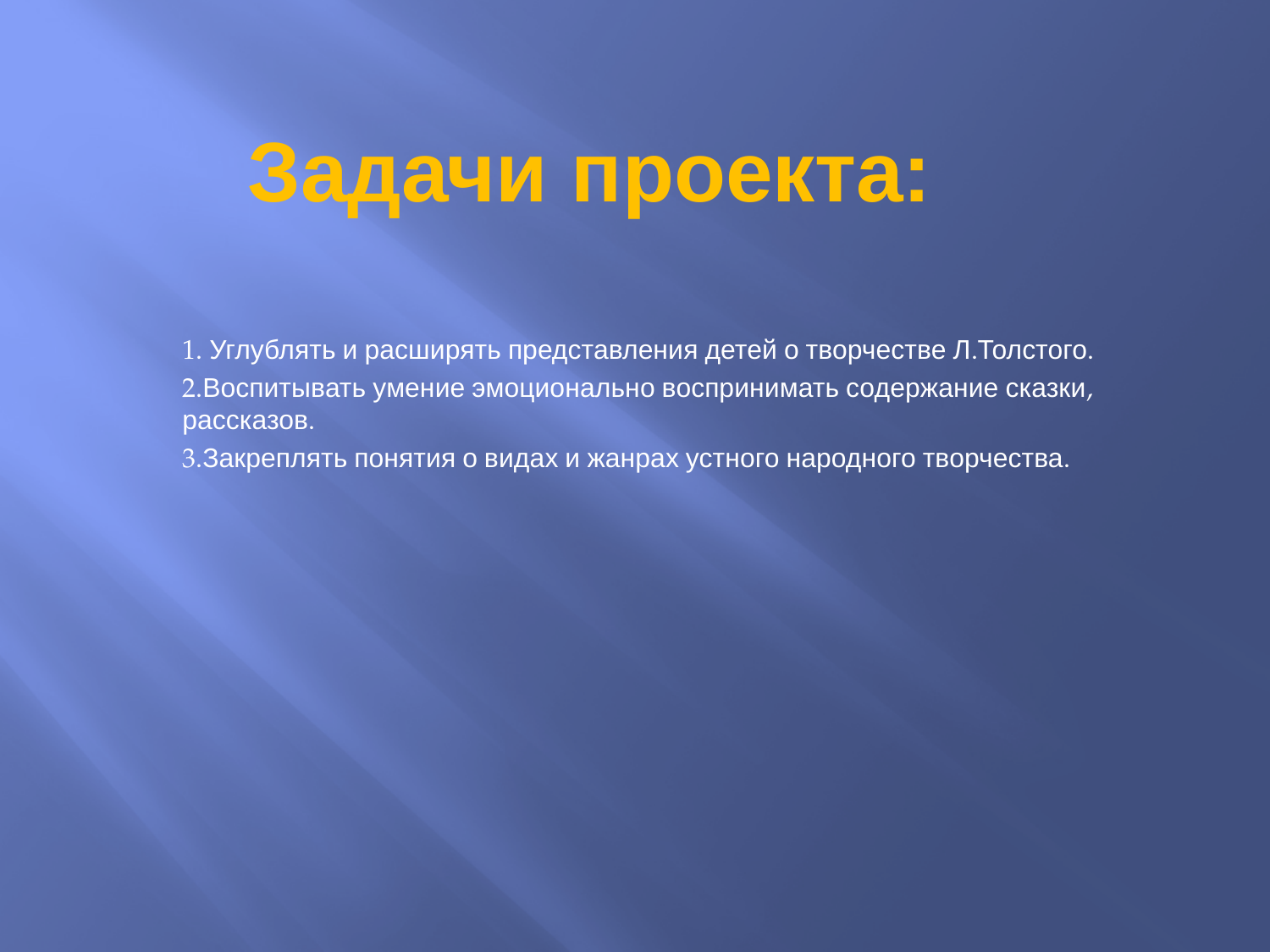

# Задачи проекта:
1. Углублять и расширять представления детей о творчестве Л.Толстого.
2.Воспитывать умение эмоционально воспринимать содержание сказки, рассказов.
3.Закреплять понятия о видах и жанрах устного народного творчества.